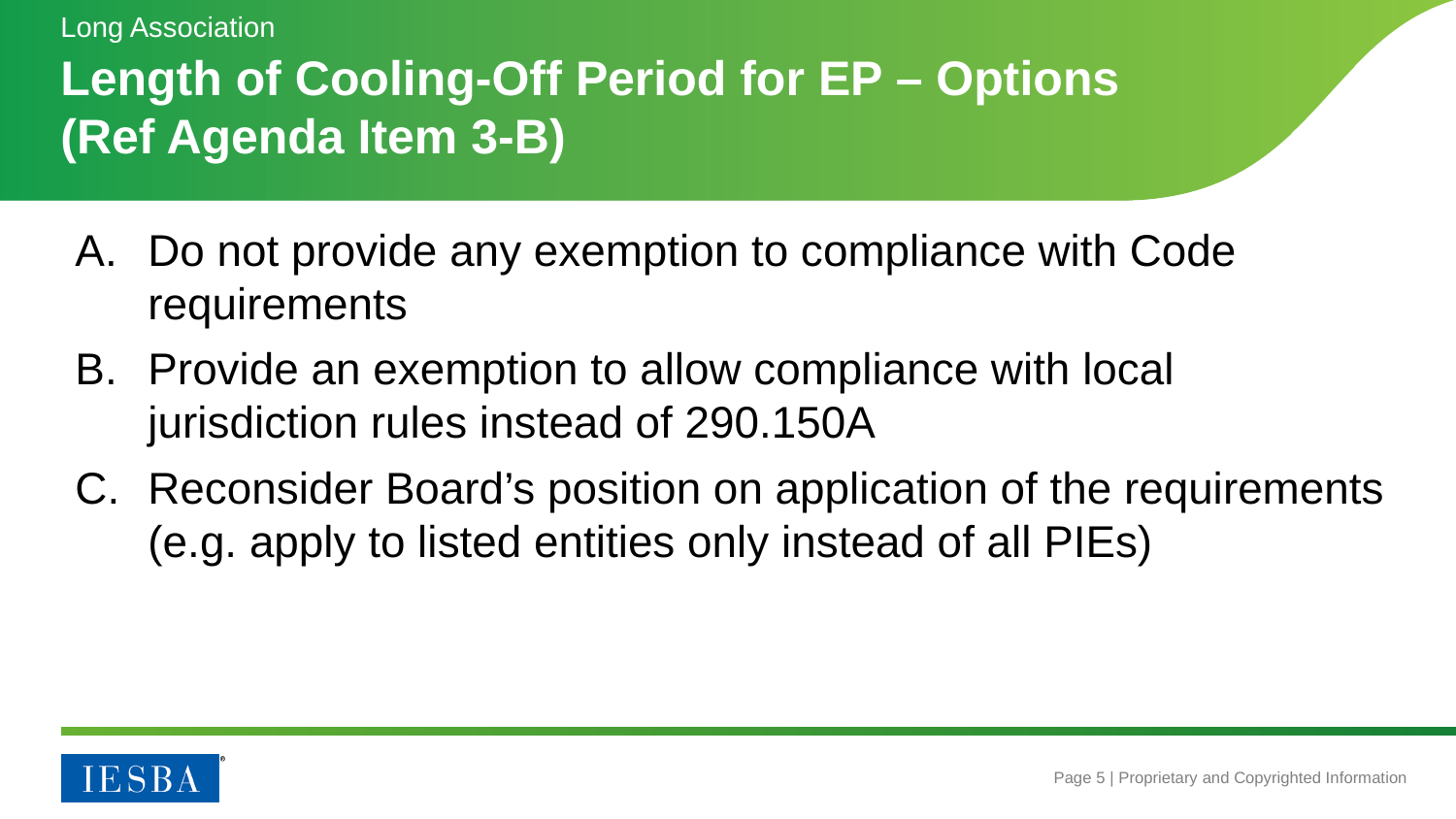

Long Association
# Length of Cooling-Off Period for EP – Options (Ref Agenda Item 3-B)

Do not provide any exemption to compliance with Code requirements
Provide an exemption to allow compliance with local jurisdiction rules instead of 290.150A
Reconsider Board’s position on application of the requirements (e.g. apply to listed entities only instead of all PIEs)